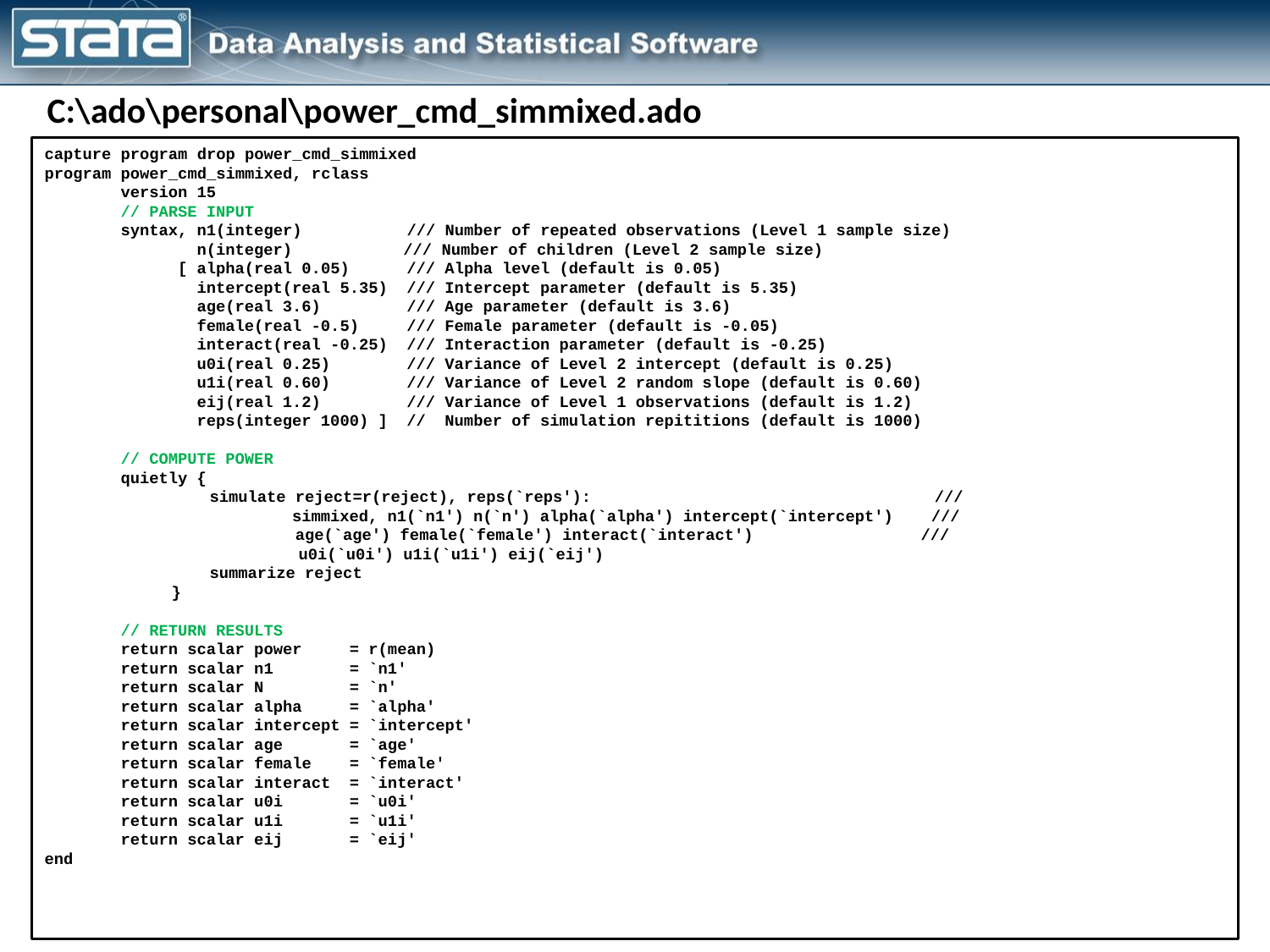

C:\ado\personal\power_cmd_simmixed.ado
capture program drop power_cmd_simmixed
program power_cmd_simmixed, rclass
        version 15
        // PARSE INPUT
        syntax, n1(integer)           /// Number of repeated observations (Level 1 sample size)
                n(integer)	           /// Number of children (Level 2 sample size)
              [ alpha(real 0.05)      /// Alpha level (default is 0.05)
                intercept(real 5.35)  /// Intercept parameter (default is 5.35)
                age(real 3.6)         /// Age parameter (default is 3.6)
                female(real -0.5)     /// Female parameter (default is -0.05)
                interact(real -0.25)  /// Interaction parameter (default is -0.25)
                u0i(real 0.25)        /// Variance of Level 2 intercept (default is 0.25)
                u1i(real 0.60)        /// Variance of Level 2 random slope (default is 0.60)
                eij(real 1.2)         /// Variance of Level 1 observations (default is 1.2)
                reps(integer 1000) ]  //  Number of simulation repititions (default is 1000)

        // COMPUTE POWER
        quietly {
	    simulate reject=r(reject), reps(`reps'):                                    ///
                          simmixed, n1(`n1') n(`n') alpha(`alpha') intercept(`intercept')    ///
	             age(`age') female(`female') interact(`interact') 	            ///
		u0i(`u0i') u1i(`u1i') eij(`eij')
	    summarize reject
	}

        // RETURN RESULTS
        return scalar power     = r(mean)
        return scalar n1        = `n1'
        return scalar N         = `n'
        return scalar alpha     = `alpha'
        return scalar intercept = `intercept'
        return scalar age       = `age'
        return scalar female    = `female'
        return scalar interact  = `interact'
        return scalar u0i       = `u0i'
        return scalar u1i       = `u1i'
        return scalar eij       = `eij'
end